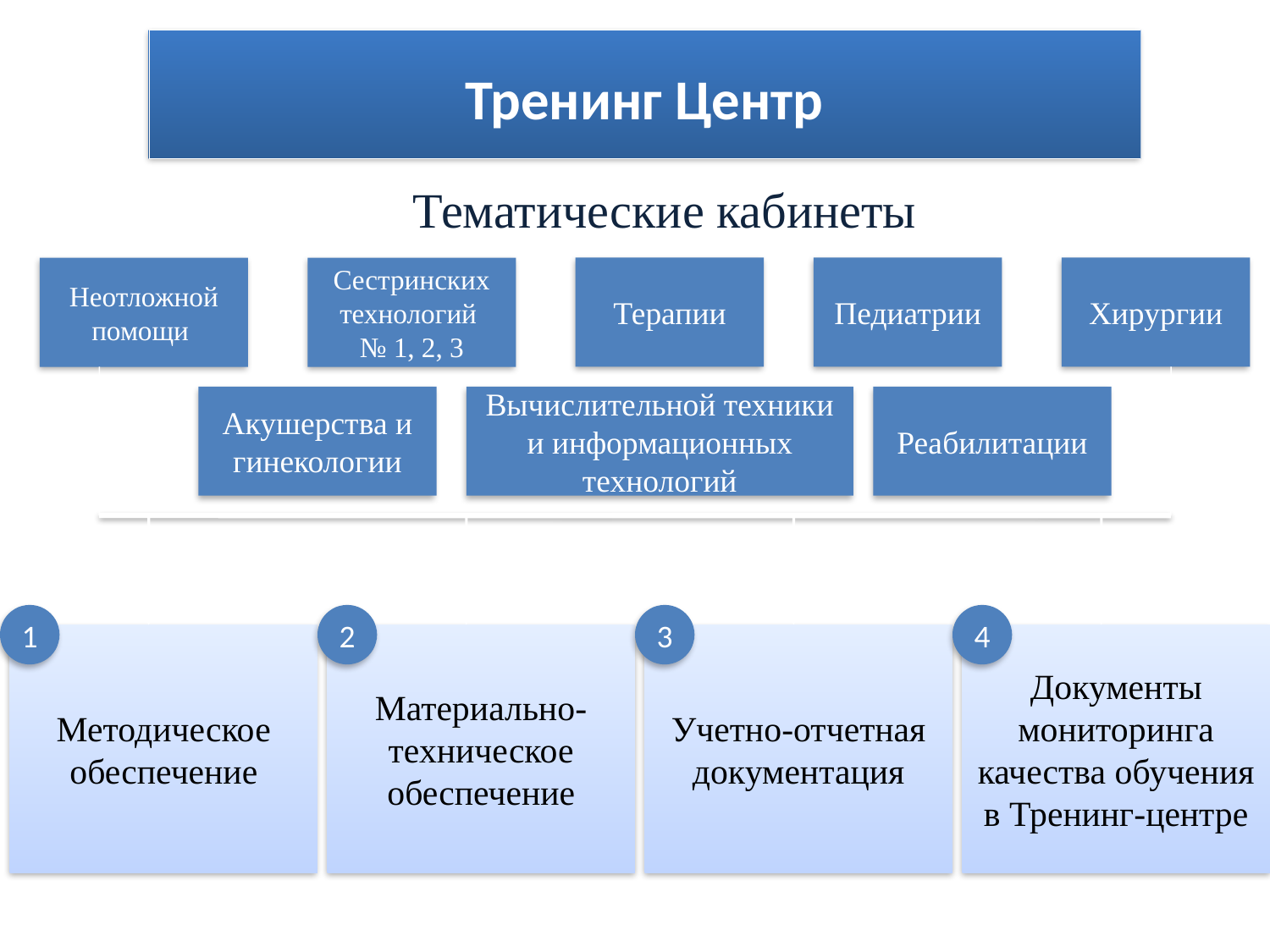

Тренинг Центр
# С
Тематические кабинеты
Терапии
Педиатрии
Хирургии
Неотложной помощи
Сестринских технологий
№ 1, 2, 3
Акушерства и гинекологии
Вычислительной техники и информационных технологий
Реабилитации
1
2
3
4
Методическое обеспечение
Материально-техническое обеспечение
Учетно-отчетная документация
Документы мониторинга качества обучения в Тренинг-центре